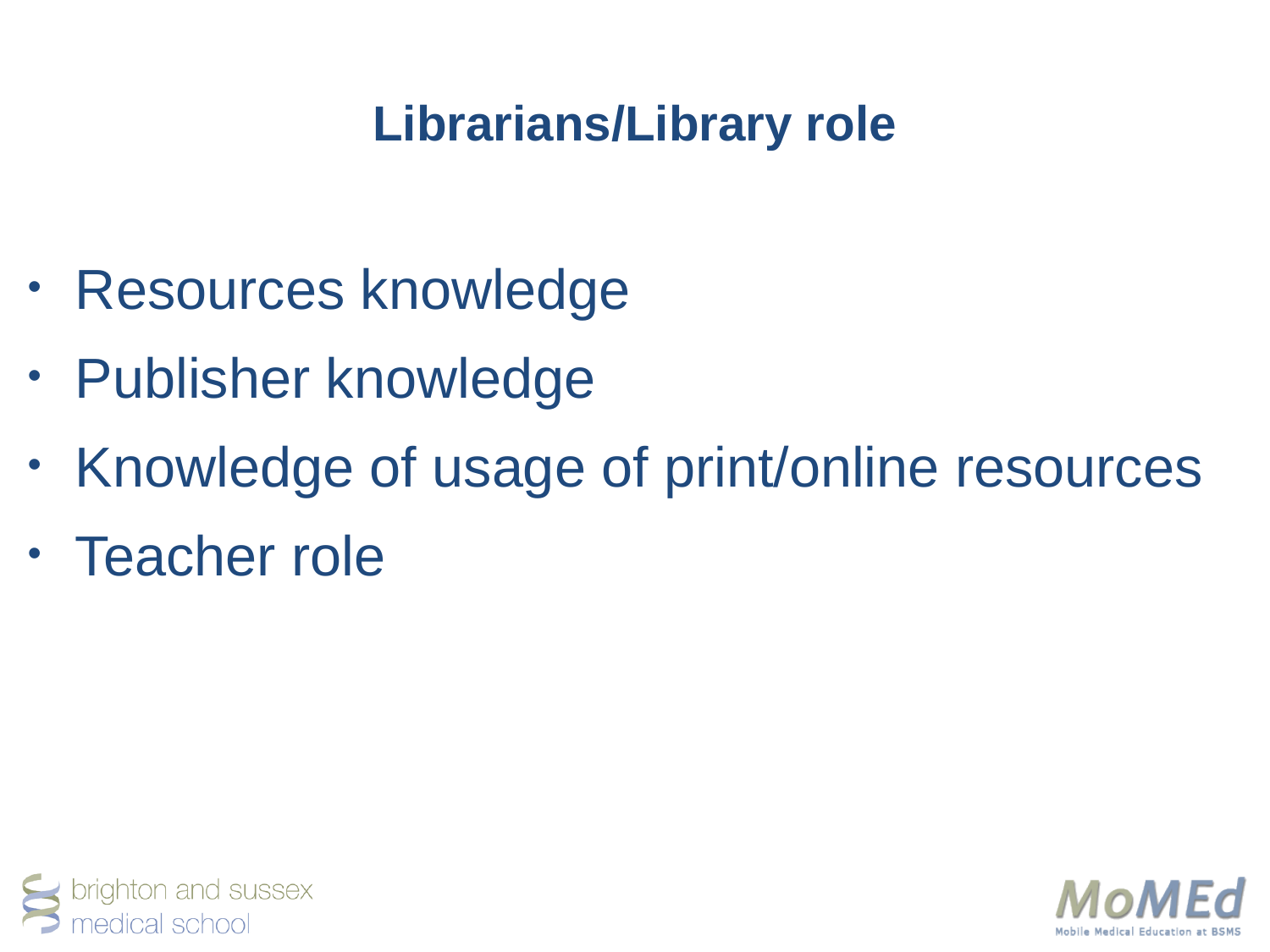

# Librarians/Library role
Resources knowledge
Publisher knowledge
Knowledge of usage of print/online resources
Teacher role